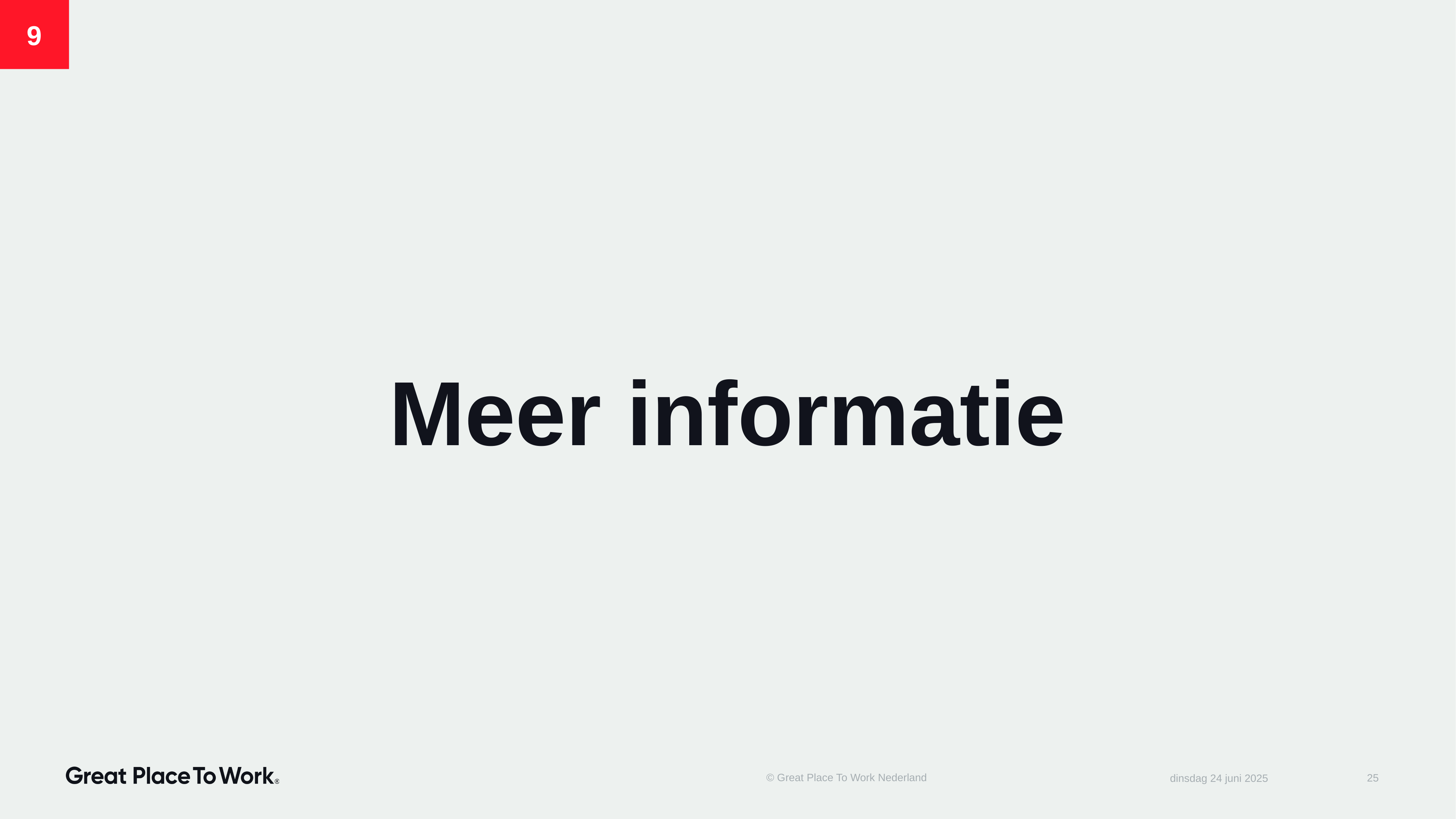

9
Meer informatie
© Great Place To Work Nederland
25
dinsdag 24 juni 2025